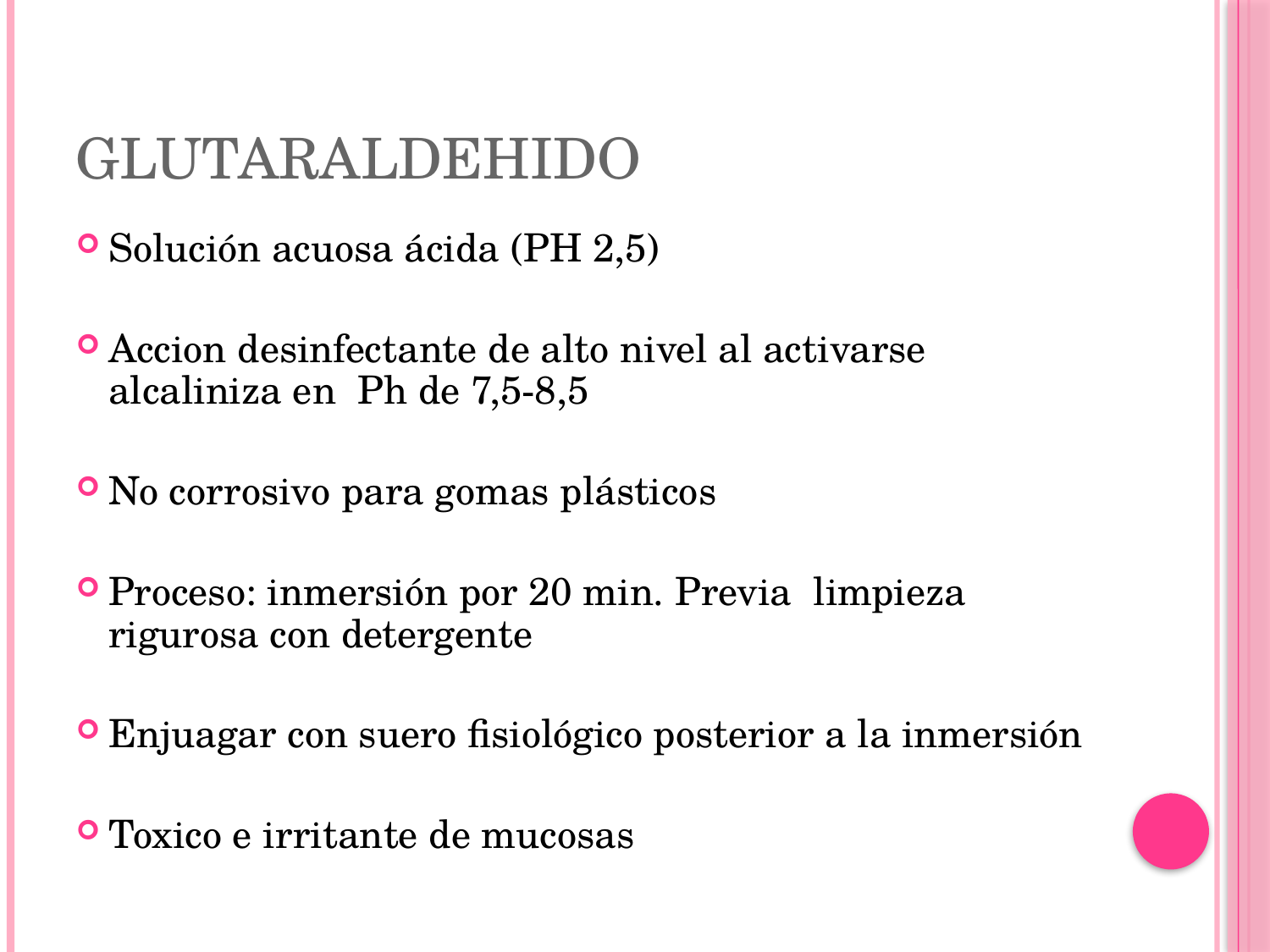

# Glutaraldehido
Solución acuosa ácida (PH 2,5)

Accion desinfectante de alto nivel al activarse alcaliniza en  Ph de 7,5-8,5

No corrosivo para gomas plásticos

Proceso: inmersión por 20 min. Previa  limpieza rigurosa con detergente

Enjuagar con suero fisiológico posterior a la inmersión

Toxico e irritante de mucosas